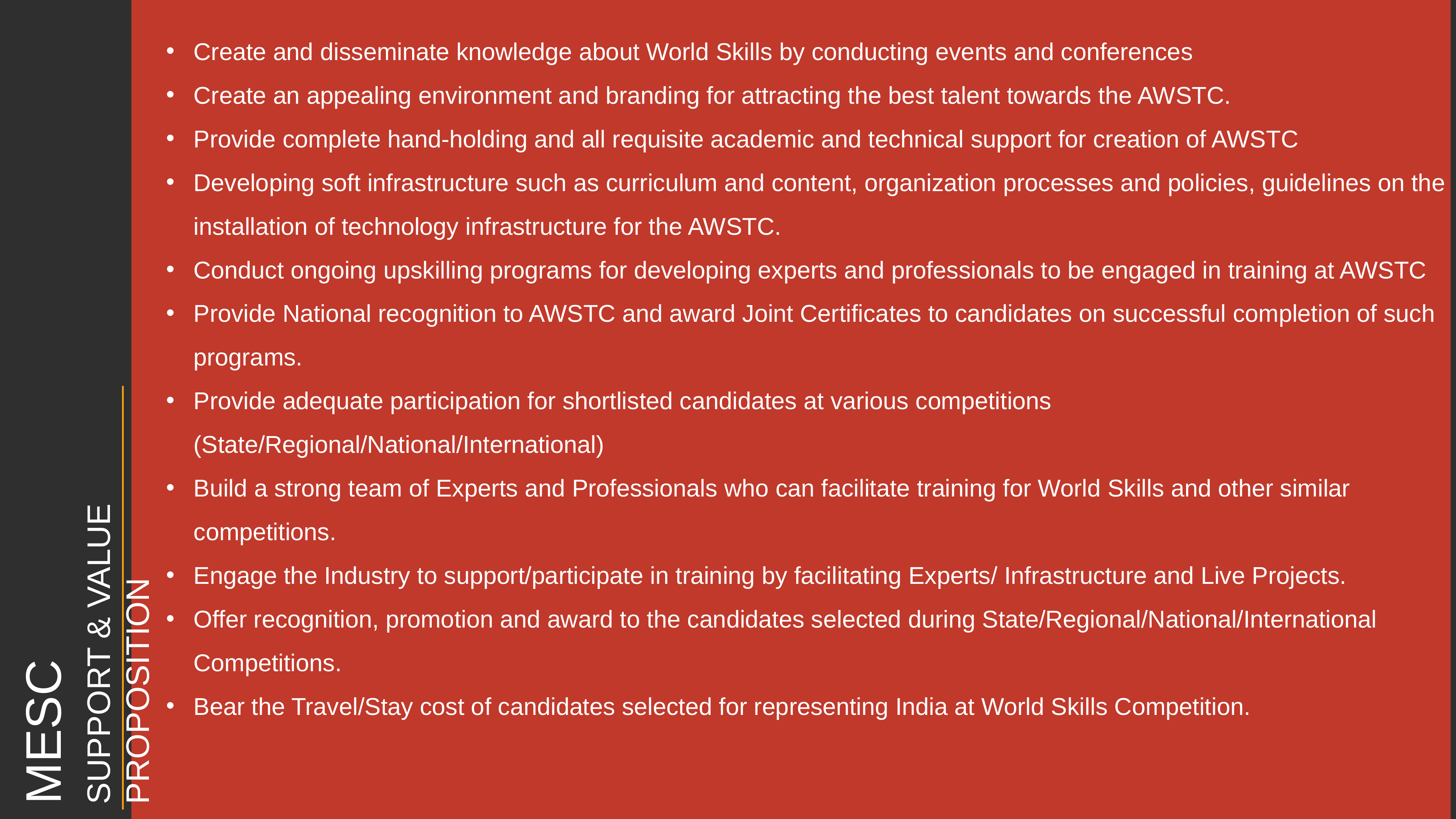

Create and disseminate knowledge about World Skills by conducting events and conferences
Create an appealing environment and branding for attracting the best talent towards the AWSTC.
Provide complete hand-holding and all requisite academic and technical support for creation of AWSTC
Developing soft infrastructure such as curriculum and content, organization processes and policies, guidelines on the installation of technology infrastructure for the AWSTC.
Conduct ongoing upskilling programs for developing experts and professionals to be engaged in training at AWSTC
Provide National recognition to AWSTC and award Joint Certificates to candidates on successful completion of such programs.
Provide adequate participation for shortlisted candidates at various competitions (State/Regional/National/International)
Build a strong team of Experts and Professionals who can facilitate training for World Skills and other similar competitions.
Engage the Industry to support/participate in training by facilitating Experts/ Infrastructure and Live Projects.
Offer recognition, promotion and award to the candidates selected during State/Regional/National/International Competitions.
Bear the Travel/Stay cost of candidates selected for representing India at World Skills Competition.
MESC
SUPPORT & VALUE PROPOSITION